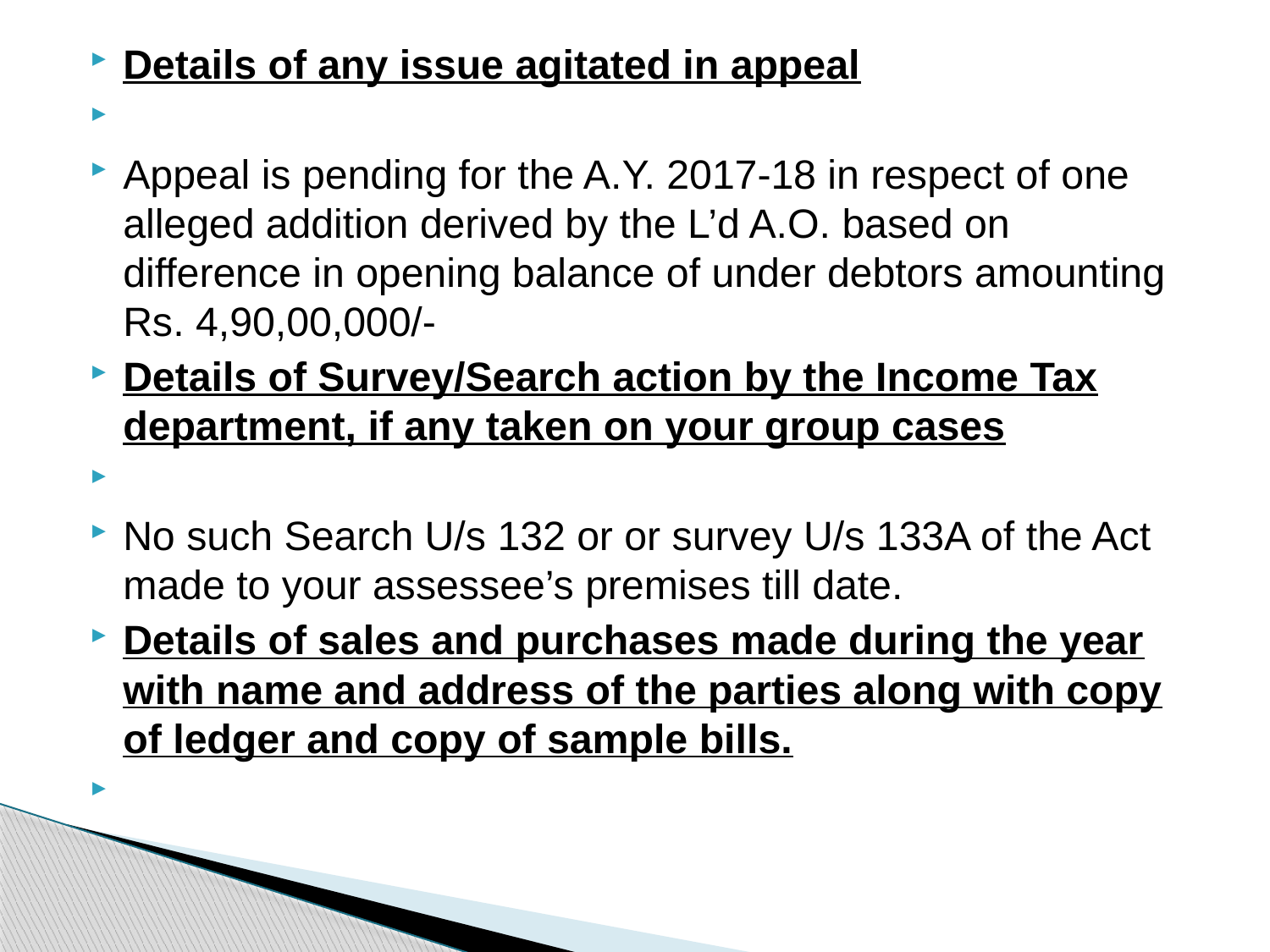

Details of any issue agitated in appeal

Appeal is pending for the A.Y. 2017-18 in respect of one alleged addition derived by the L’d A.O. based on difference in opening balance of under debtors amounting Rs. 4,90,00,000/-
Details of Survey/Search action by the Income Tax department, if any taken on your group cases

No such Search U/s 132 or or survey U/s 133A of the Act made to your assessee’s premises till date.
Details of sales and purchases made during the year with name and address of the parties along with copy of ledger and copy of sample bills.